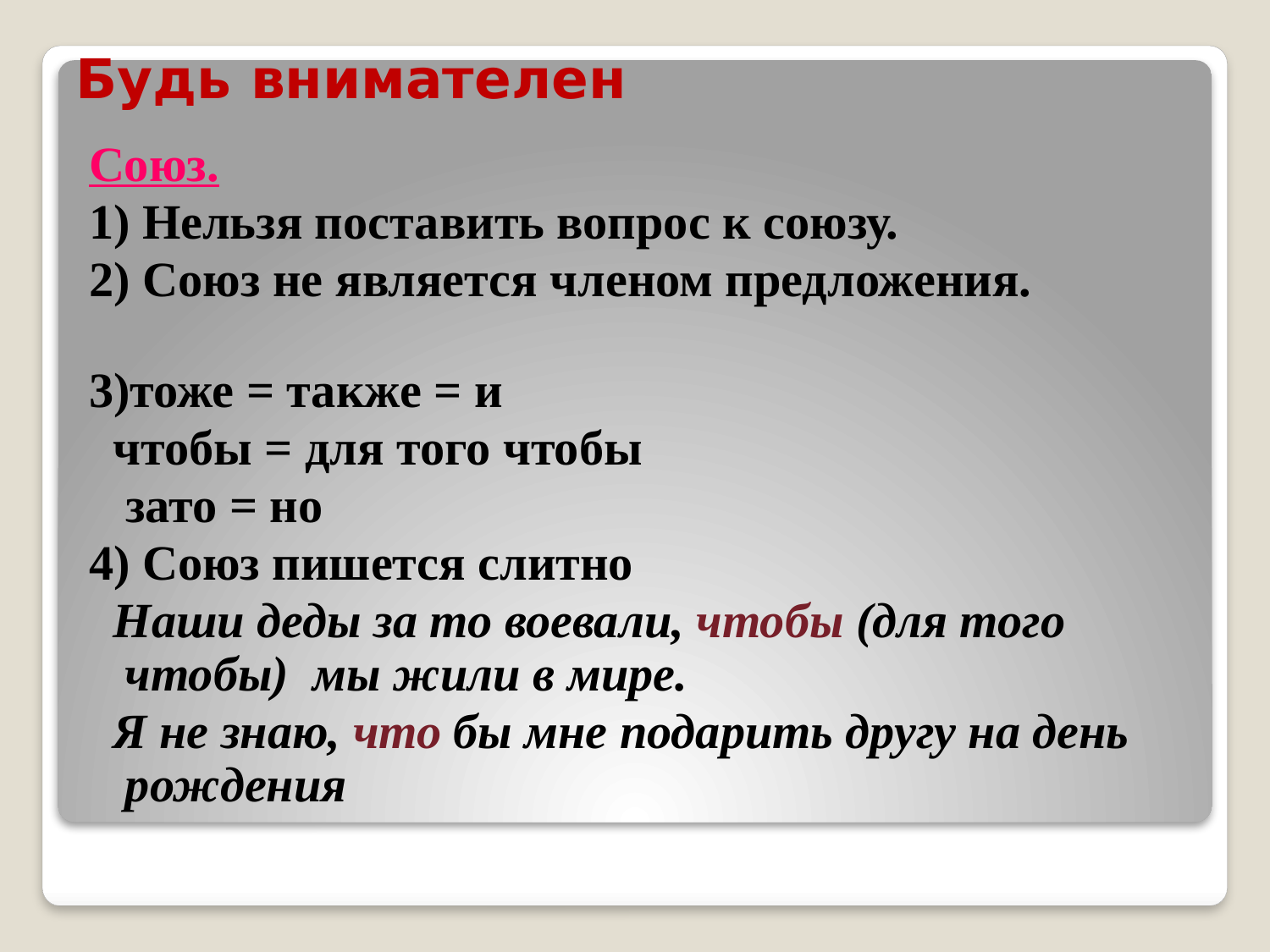

# Будь внимателен
Союз.
1) Нельзя поставить вопрос к союзу.
2) Союз не является членом предложения.
3)тоже = также = и
  чтобы = для того чтобы
   зато = но
4) Союз пишется слитно
  Наши деды за то воевали, чтобы (для того чтобы)  мы жили в мире.
  Я не знаю, что бы мне подарить другу на день рождения